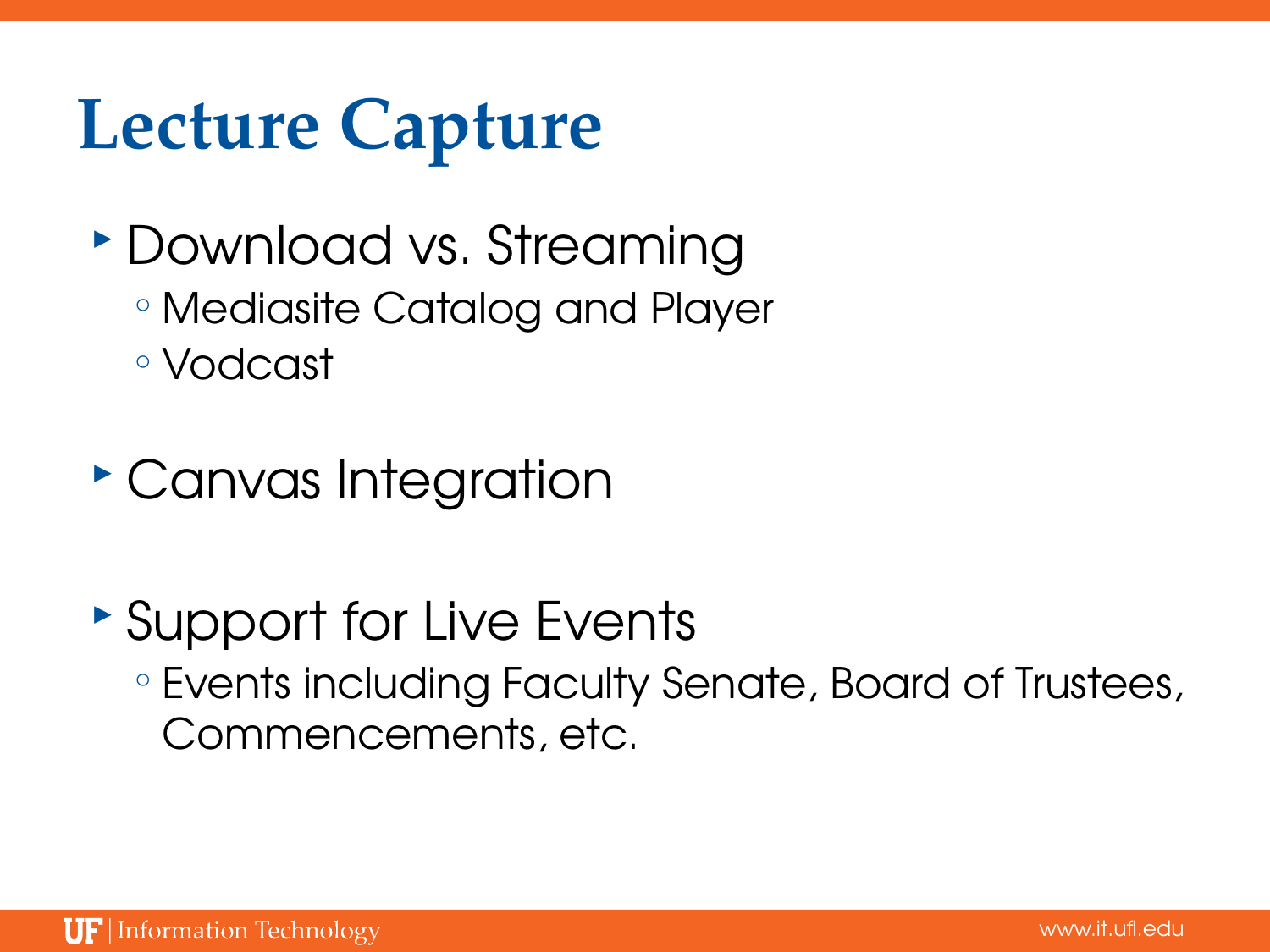

# Lecture Capture
Download vs. Streaming
Mediasite Catalog and Player
Vodcast
Canvas Integration

Support for Live Events
Events including Faculty Senate, Board of Trustees, Commencements, etc.